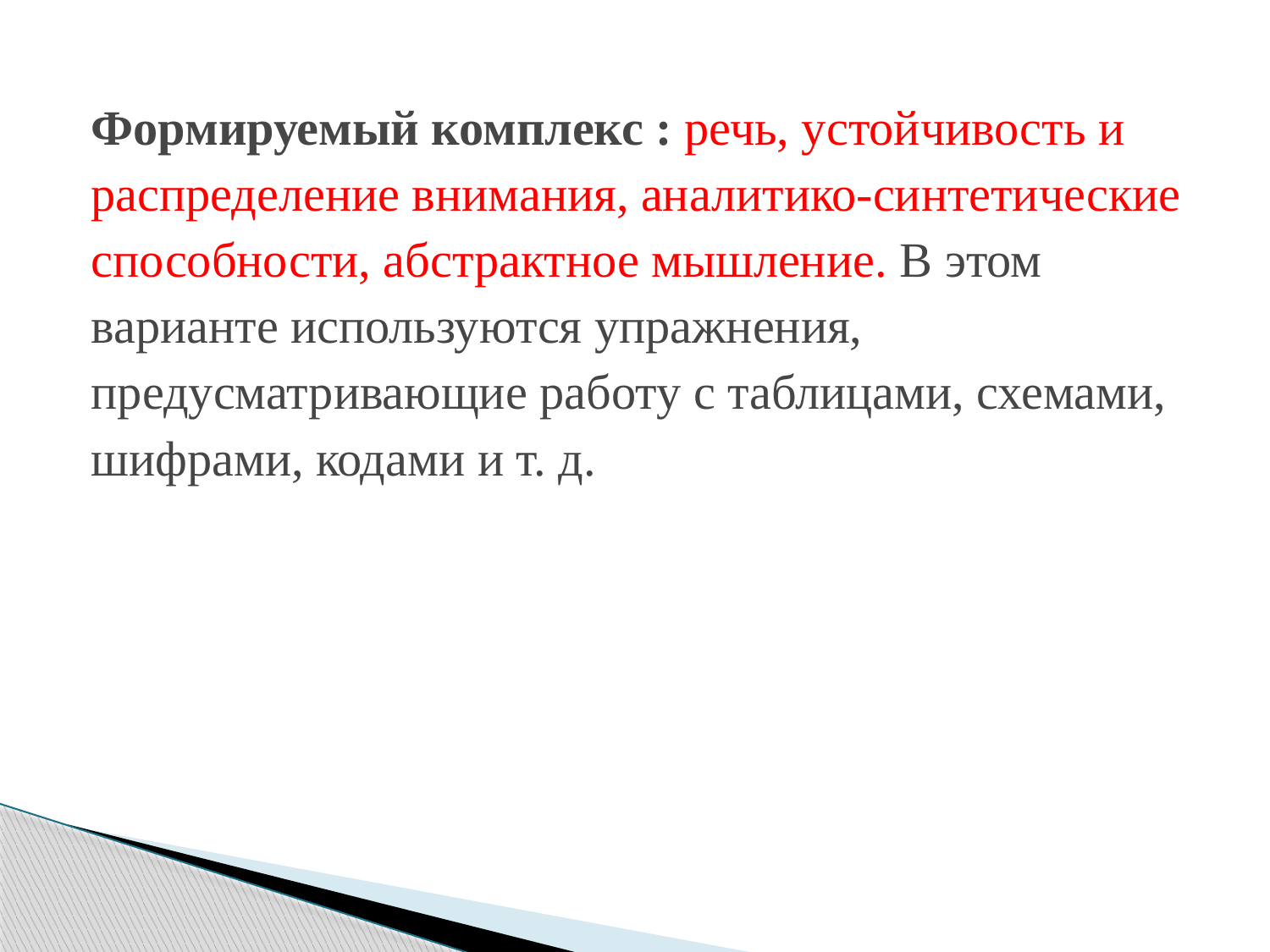

#
Формируемый комплекс : речь, устойчивость и
распределение внимания, аналитико-синтетические
способности, абстрактное мышление. В этом
варианте используются упражнения,
предусматривающие работу с таблицами, схемами,
шифрами, кодами и т. д.